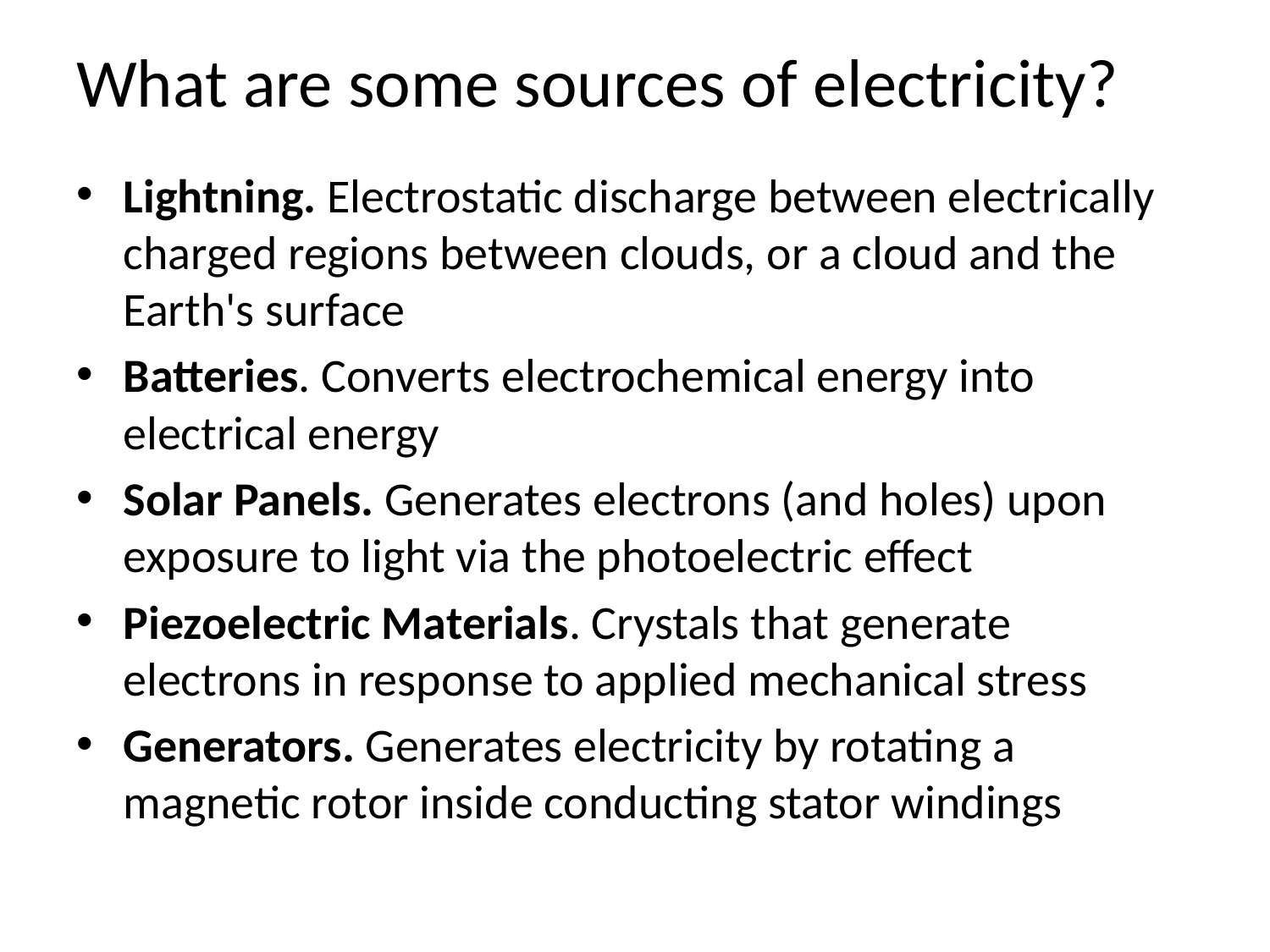

# What are some sources of electricity?
Lightning. Electrostatic discharge between electrically charged regions between clouds, or a cloud and the Earth's surface
Batteries. Converts electrochemical energy into electrical energy
Solar Panels. Generates electrons (and holes) upon exposure to light via the photoelectric effect
Piezoelectric Materials. Crystals that generate electrons in response to applied mechanical stress
Generators. Generates electricity by rotating a magnetic rotor inside conducting stator windings